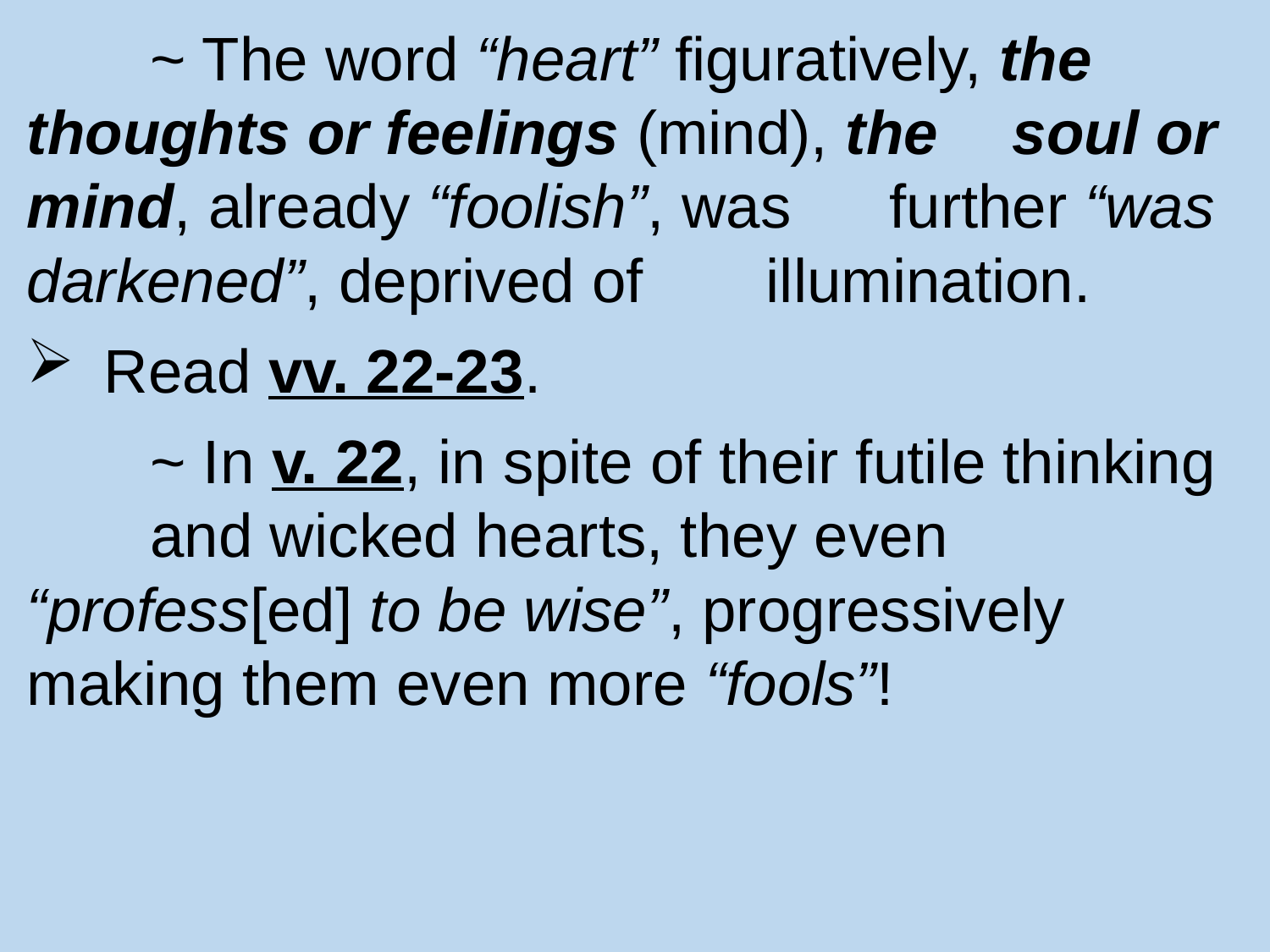

~ The word “heart” figuratively, the 			thoughts or feelings (mind), the 			soul or mind, already “foolish”, was 		further “was darkened”, deprived of 		illumination.
Read vv. 22-23.
	~ In v. 22, in spite of their futile thinking 		and wicked hearts, they even 				“profess[ed] to be wise”, progressively 		making them even more “fools”!